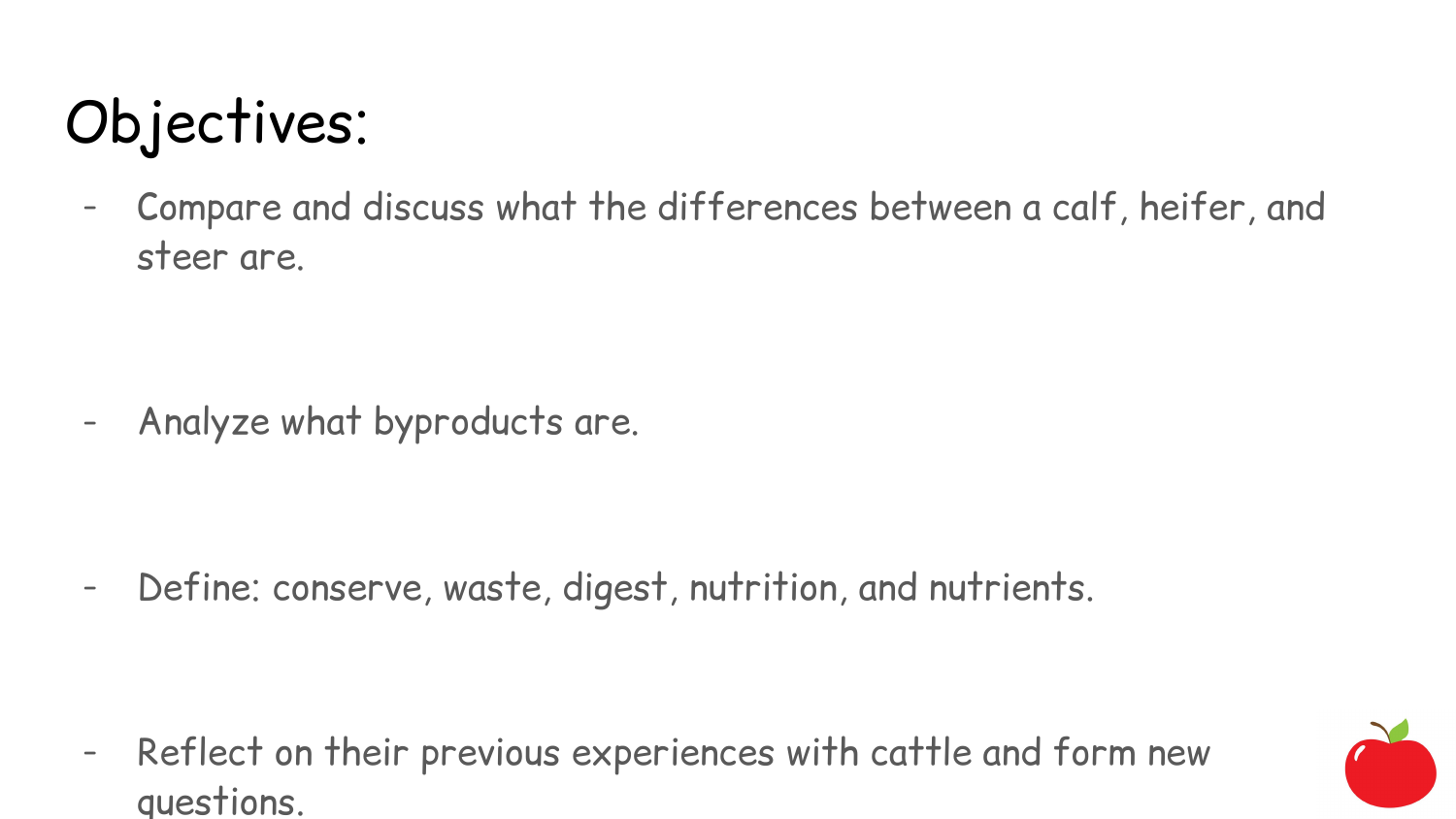

# Objectives:
Compare and discuss what the differences between a calf, heifer, and steer are.

Analyze what byproducts are.

Define: conserve, waste, digest, nutrition, and nutrients.

Reflect on their previous experiences with cattle and form new questions.